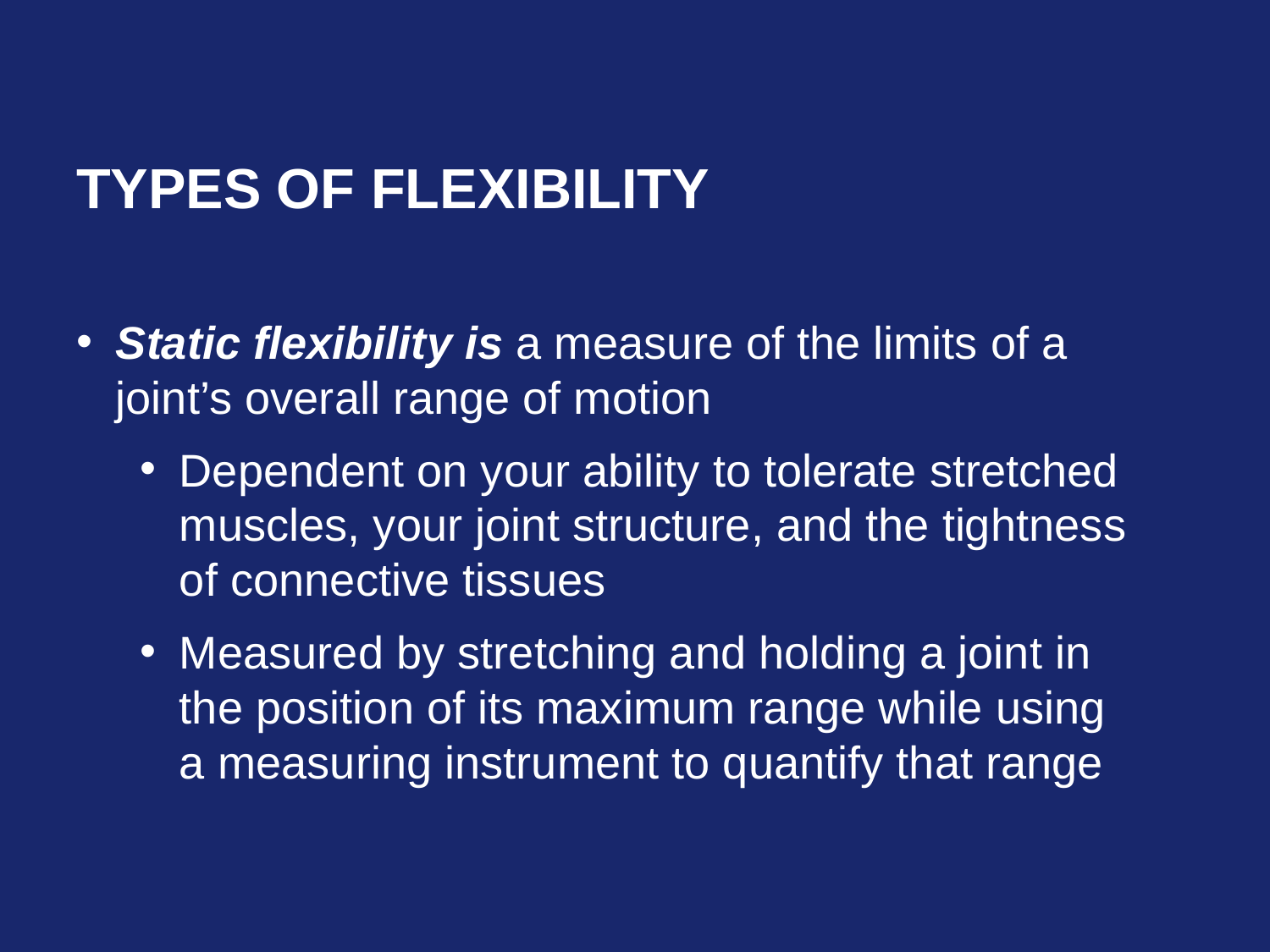

# Types of Flexibility
Static flexibility is a measure of the limits of a joint’s overall range of motion
Dependent on your ability to tolerate stretched muscles, your joint structure, and the tightness of connective tissues
Measured by stretching and holding a joint in the position of its maximum range while using a measuring instrument to quantify that range